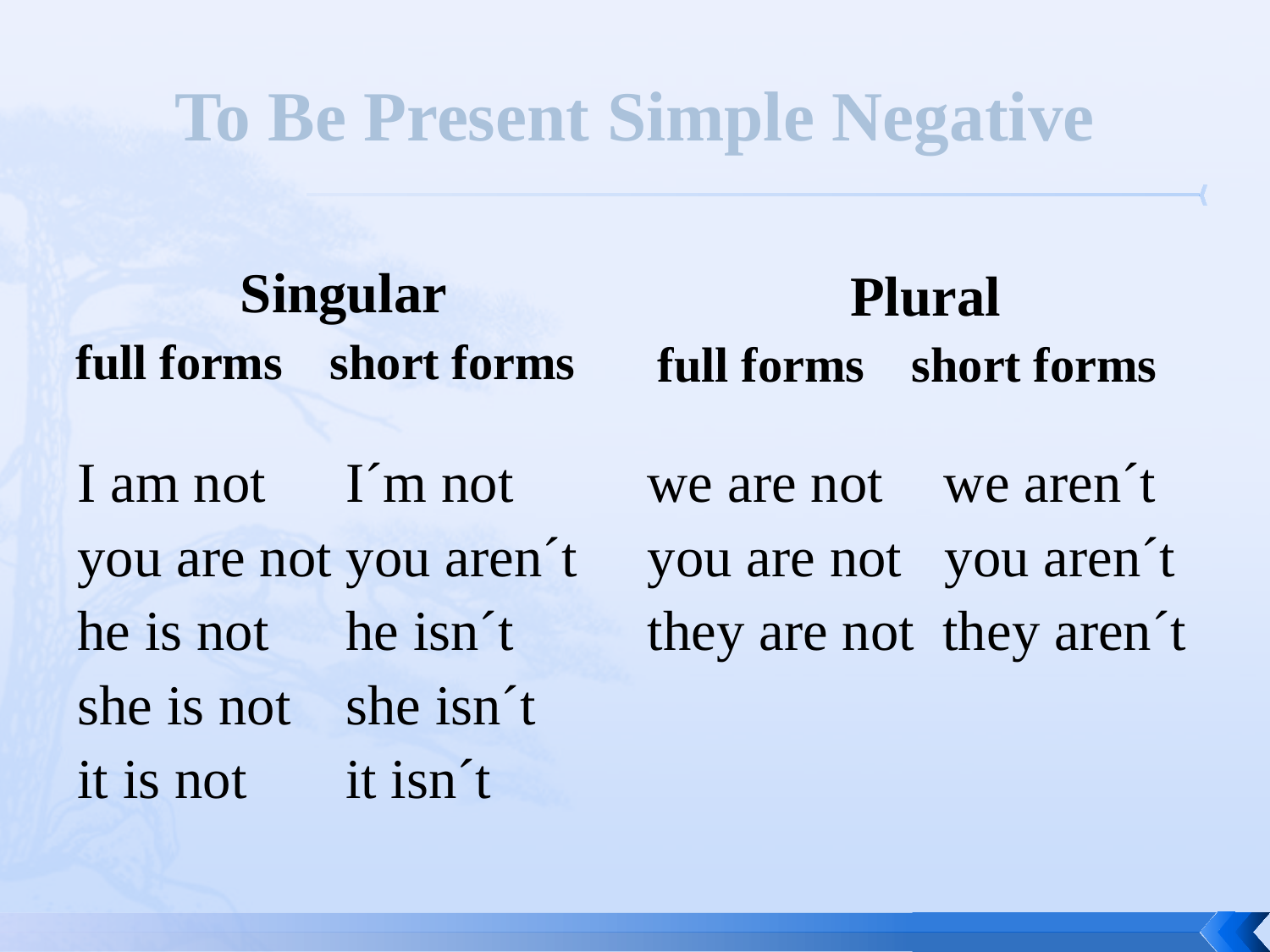

# To Be Present Simple Negative
Singular
full forms	short forms
Plural
full forms	short forms
I am not	 I´m not
you are not you aren´t
he is not	 he isn´t
she is not	 she isn´t
it is not	 it isn´t

we are not	   we aren´t
you are not   you aren´t
they are not  they aren´t